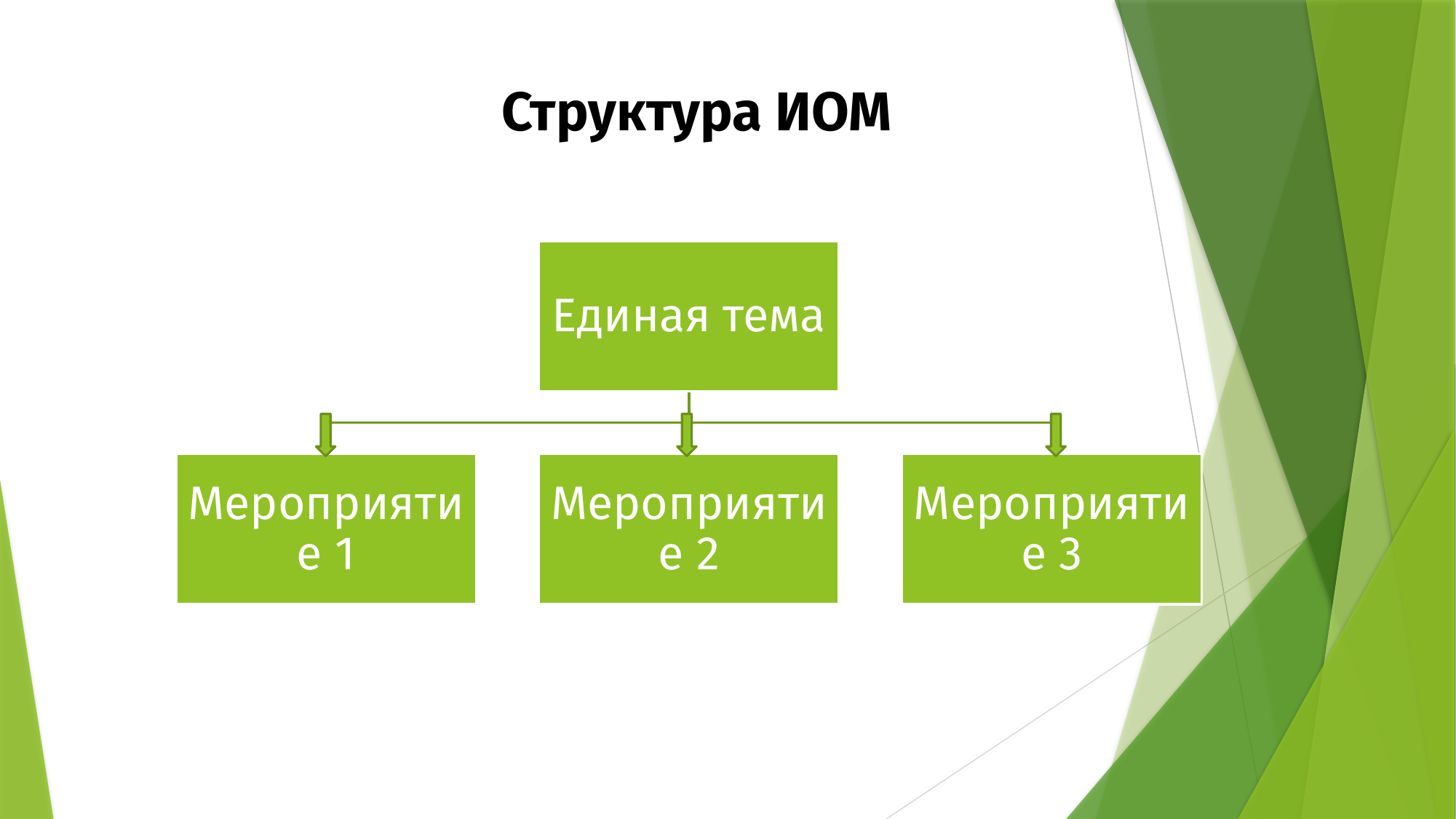

# Структура ИОМ
Единая тема
Мероприятие 1
Мероприятие 2
Мероприятие 3